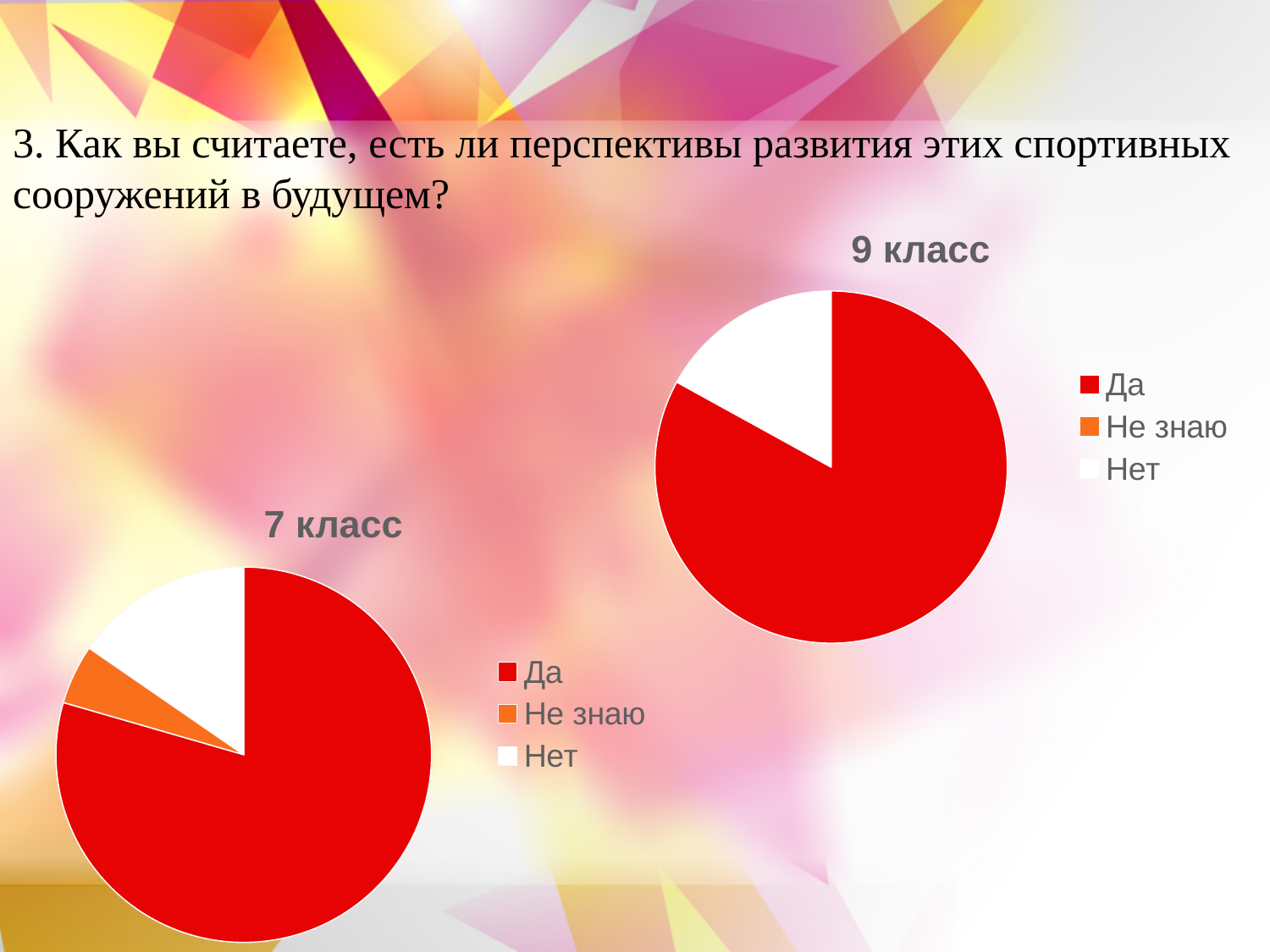

# 3. Как вы считаете, есть ли перспективы развития этих спортивных сооружений в будущем?

### Chart:

| Category | 9 класс |
|---|---|
| Да | 0.44 |
| Не знаю | None |
| Нет | 0.09 |

### Chart:

| Category | 7 класс |
|---|---|
| Да | 0.31 |
| Не знаю | 0.02 |
| Нет | 0.06 |